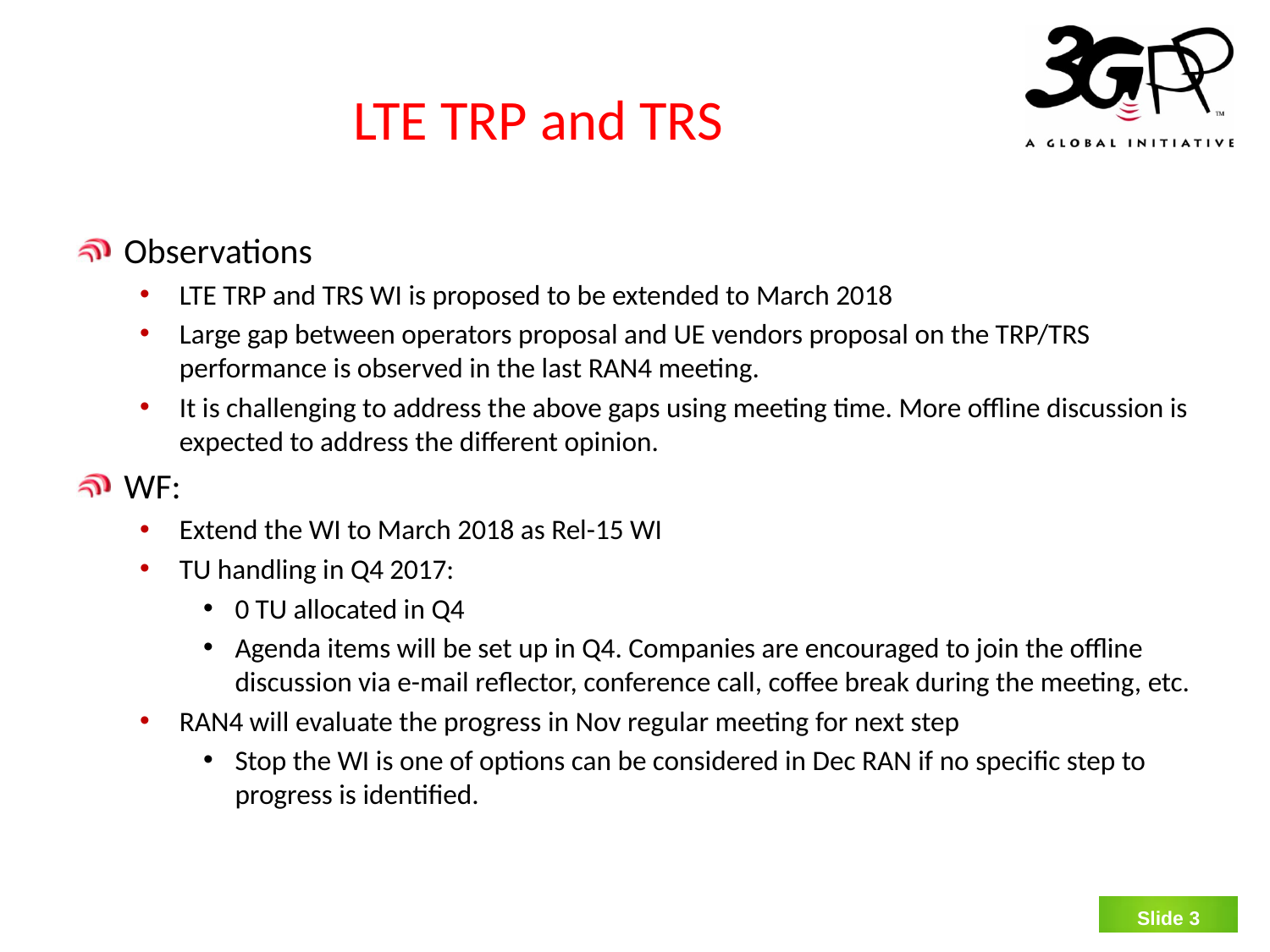

# LTE TRP and TRS
Observations
LTE TRP and TRS WI is proposed to be extended to March 2018
Large gap between operators proposal and UE vendors proposal on the TRP/TRS performance is observed in the last RAN4 meeting.
It is challenging to address the above gaps using meeting time. More offline discussion is expected to address the different opinion.
WF:
Extend the WI to March 2018 as Rel-15 WI
TU handling in Q4 2017:
0 TU allocated in Q4
Agenda items will be set up in Q4. Companies are encouraged to join the offline discussion via e-mail reflector, conference call, coffee break during the meeting, etc.
RAN4 will evaluate the progress in Nov regular meeting for next step
Stop the WI is one of options can be considered in Dec RAN if no specific step to progress is identified.

Slide 3